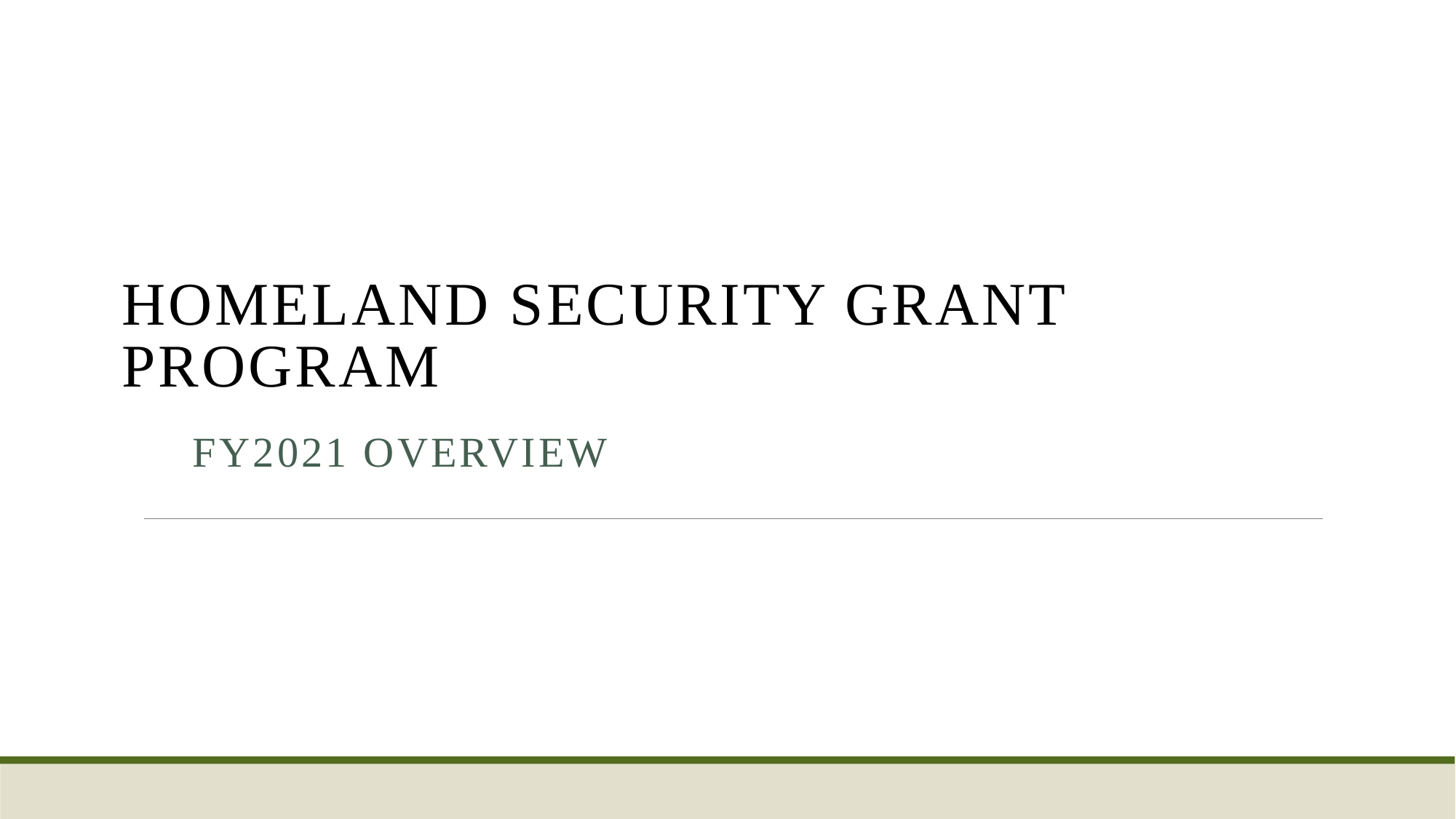

# Homeland Security Grant Program
FY2021 overview